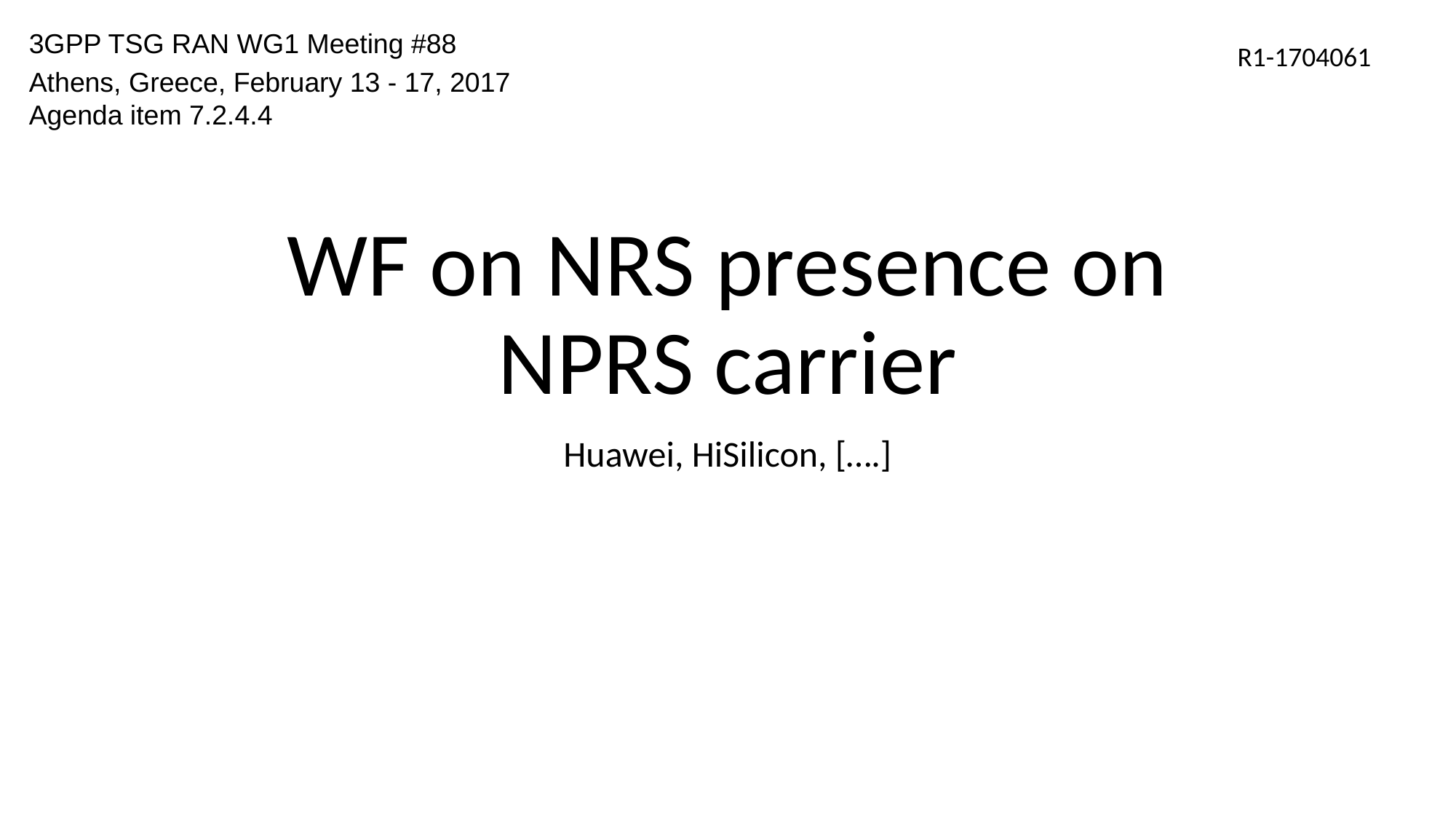

3GPP TSG RAN WG1 Meeting #88
Athens, Greece, February 13 - 17, 2017
Agenda item 7.2.4.4
R1-1704061
# WF on NRS presence on NPRS carrier
Huawei, HiSilicon, [….]